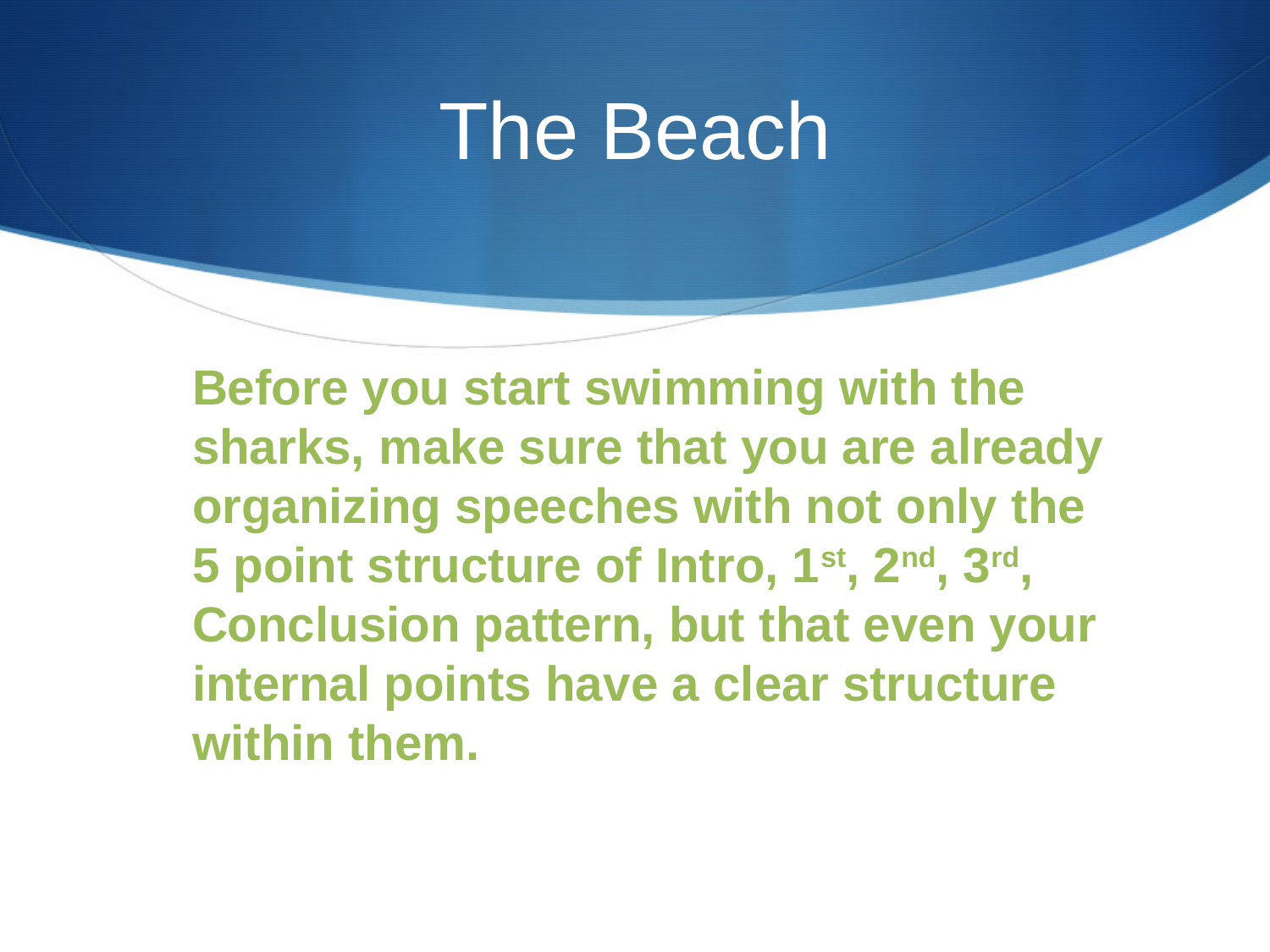

# The Beach
Before you start swimming with the sharks, make sure that you are already organizing speeches with not only the 5 point structure of Intro, 1st, 2nd, 3rd, Conclusion pattern, but that even your internal points have a clear structure within them.